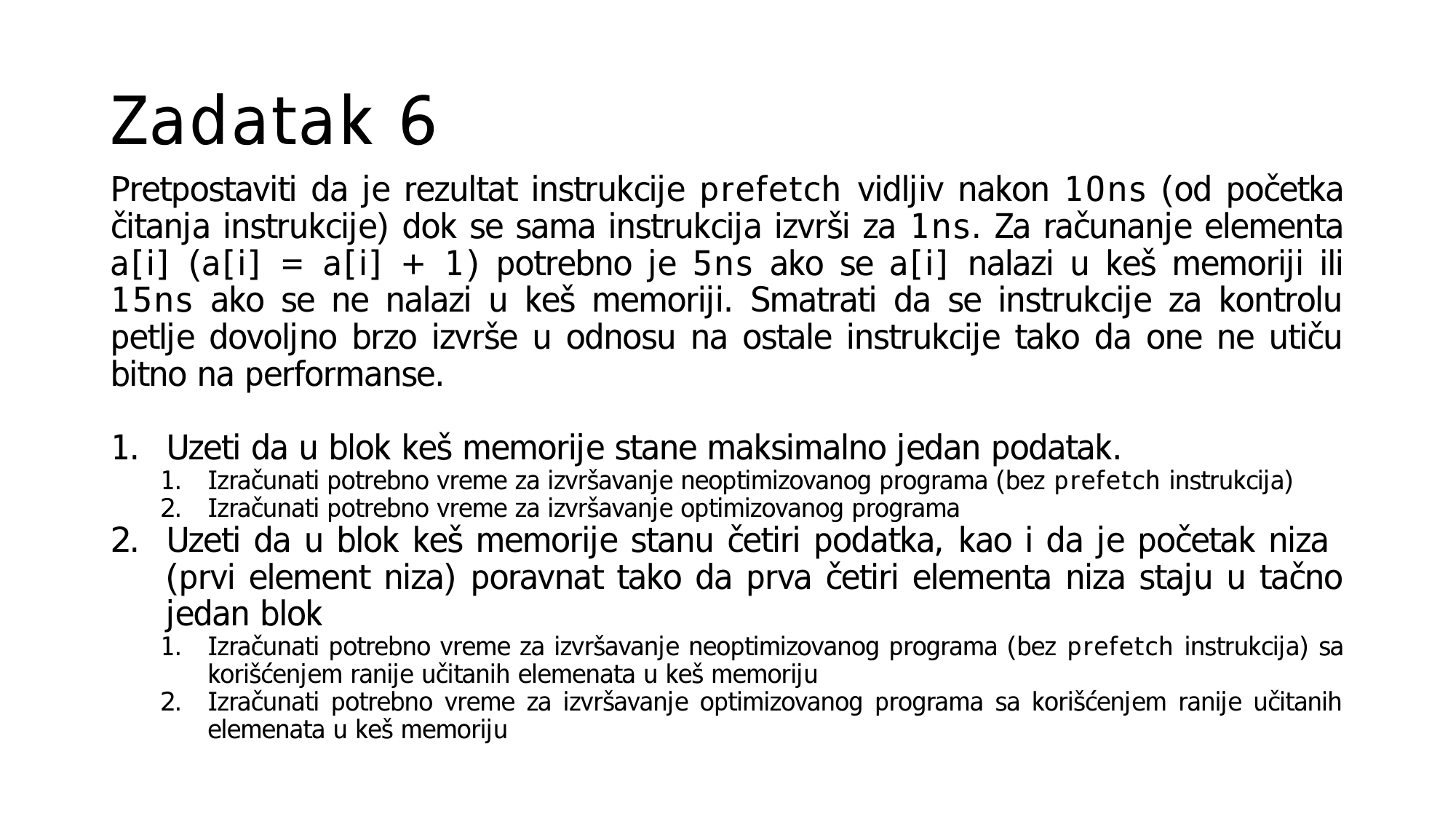

# Zadatak 6
Pretpostaviti da je rezultat instrukcije prefetch vidljiv nakon 10ns (od početka čitanja instrukcije) dok se sama instrukcija izvrši za 1ns. Za računanje elementa a[i] (a[i] = a[i] + 1) potrebno je 5ns ako se a[i] nalazi u keš memoriji ili 15ns ako se ne nalazi u keš memoriji. Smatrati da se instrukcije za kontrolu petlje dovoljno brzo izvrše u odnosu na ostale instrukcije tako da one ne utiču bitno na performanse.

Uzeti da u blok keš memorije stane maksimalno jedan podatak.
Izračunati potrebno vreme za izvršavanje neoptimizovanog programa (bez prefetch instrukcija)
Izračunati potrebno vreme za izvršavanje optimizovanog programa
Uzeti da u blok keš memorije stanu četiri podatka, kao i da je početak niza
(prvi element niza) poravnat tako da prva četiri elementa niza staju u tačno jedan blok
Izračunati potrebno vreme za izvršavanje neoptimizovanog programa (bez prefetch instrukcija) sa korišćenjem ranije učitanih elemenata u keš memoriju
Izračunati potrebno vreme za izvršavanje optimizovanog programa sa korišćenjem ranije učitanih elemenata u keš memoriju